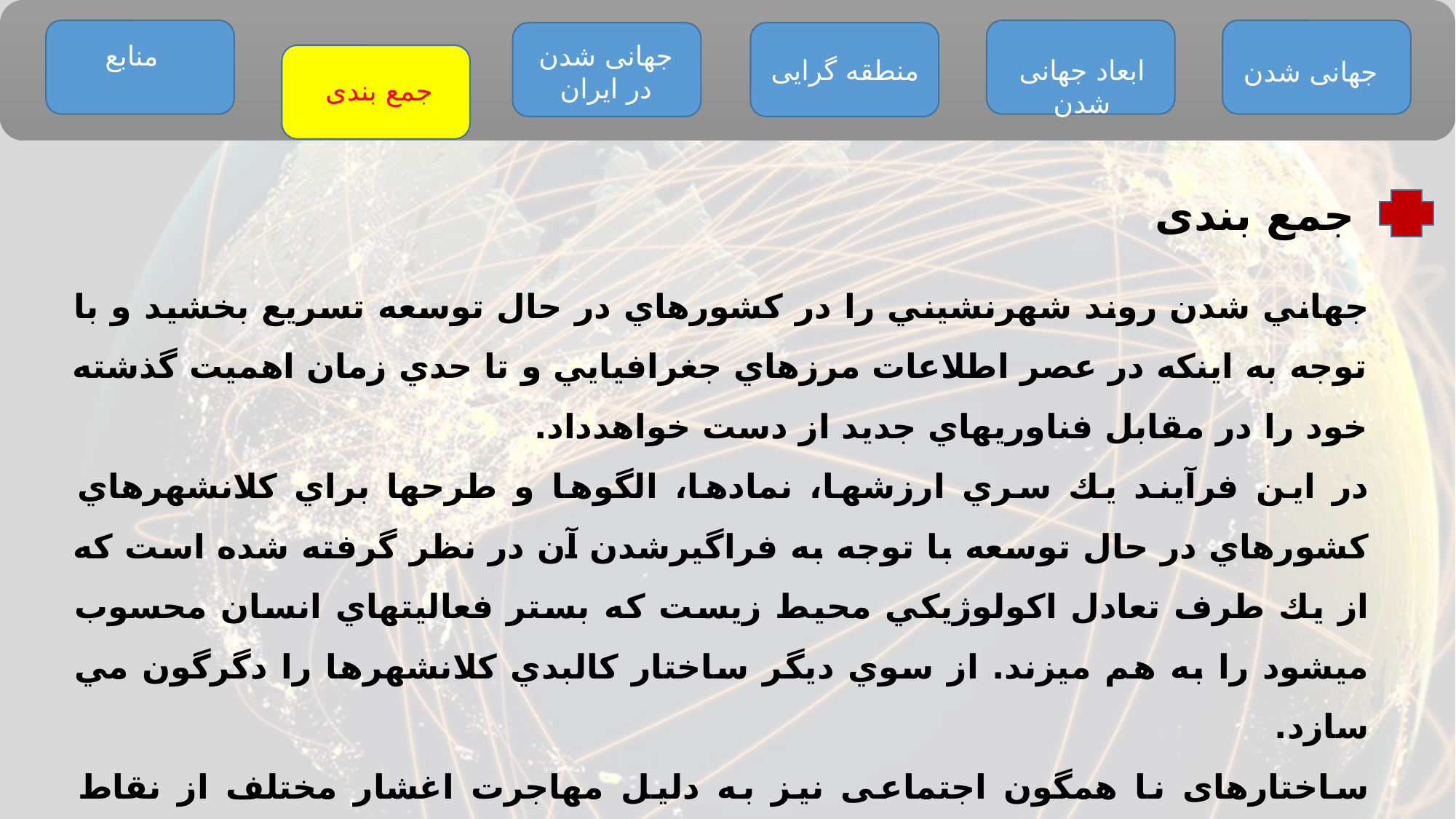

منابع
جهانی شدن در ایران

منطقه گرایی
ابعاد جهانی شدن
جهانی شدن
جمع بندی
جمع بندی

جهاني شدن روند شهرنشيني را در كشورهاي در حال توسعه تسريع بخشيد و با توجه به اينكه در عصر اطلاعات مرزهاي جغرافيايي و تا حدي زمان اهميت گذشته خود را در مقابل فناوريهاي جديد از دست خواهدداد.
در اين فرآيند يك سري ارزشها، نمادها، الگوها و طرحها براي كلانشهرهاي كشورهاي در حال توسعه با توجه به فراگيرشدن آن در نظر گرفته شده است كه از يك طرف تعادل اكولوژيكي محيط زيست كه بستر فعاليتهاي انسان محسوب ميشود را به هم ميزند. از سوي ديگر ساختار كالبدي كلانشهرها را دگرگون مي سازد.
ساختارهای نا همگون اجتماعی نیز به دلیل مهاجرت اغشار مختلف از نقاط گوناگون کشور دچار نا همگونی اجتماعی شده است.